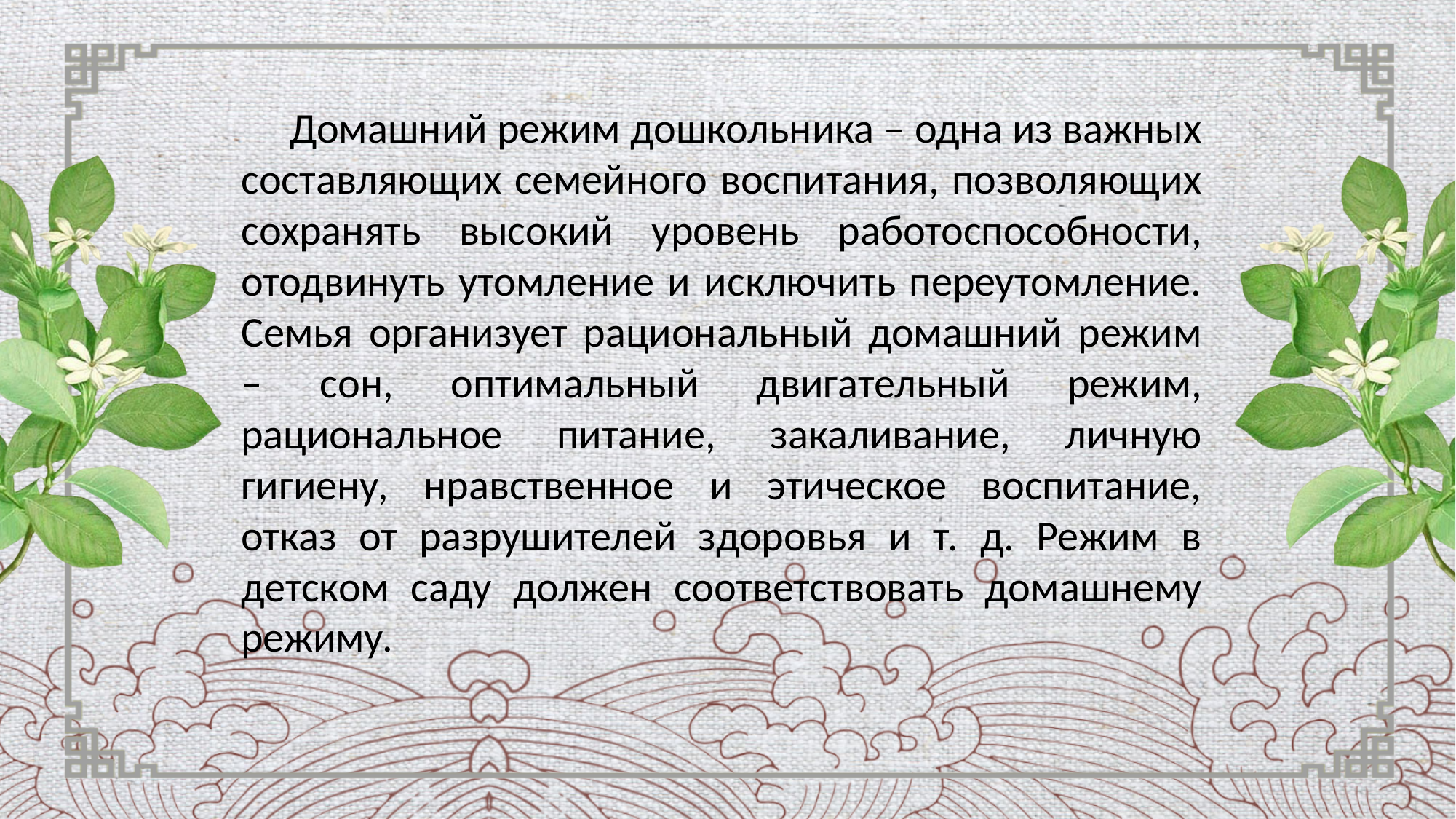

Домашний режим дошкольника – одна из важных составляющих семейного воспитания, позволяющих сохранять высокий уровень работоспособности, отодвинуть утомление и исключить переутомление. Семья организует рациональный домашний режим – сон, оптимальный двигательный режим, рациональное питание, закаливание, личную гигиену, нравственное и этическое воспитание, отказ от разрушителей здоровья и т. д. Режим в детском саду должен соответствовать домашнему режиму.